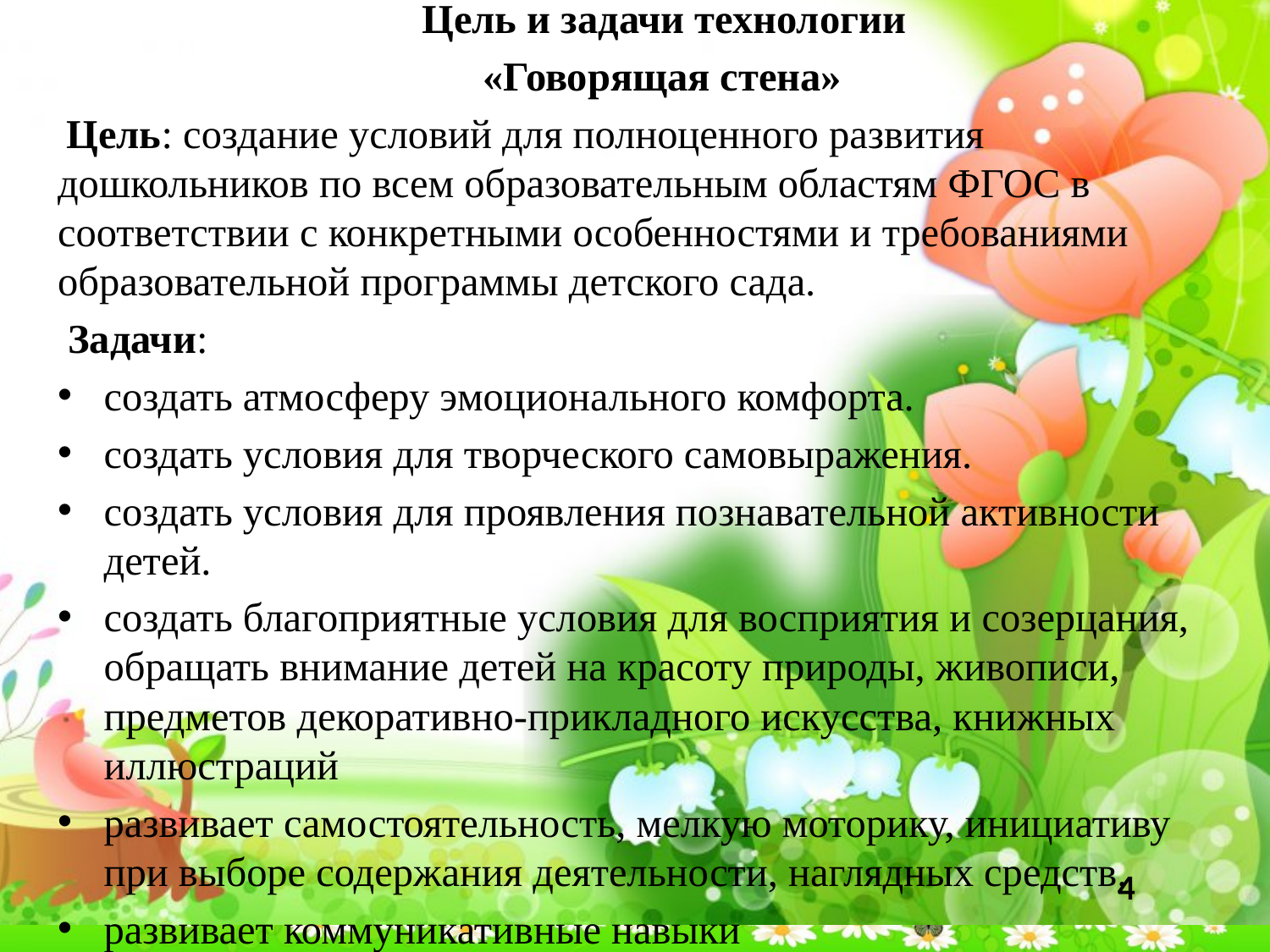

Цель и задачи технологии
                                         «Говорящая стена»
 Цель: создание условий для полноценного развития дошкольников по всем образовательным областям ФГОС в соответствии с конкретными особенностями и требованиями образовательной программы детского сада.
 Задачи:
создать атмосферу эмоционального комфорта.
создать условия для творческого самовыражения.
создать условия для проявления познавательной активности детей.
создать благоприятные условия для восприятия и созерцания, обращать внимание детей на красоту природы, живописи, предметов декоративно-прикладного искусства, книжных иллюстраций
развивает самостоятельность, мелкую моторику, инициативу при выборе содержания деятельности, наглядных средств.
развивает коммуникативные навыки
4